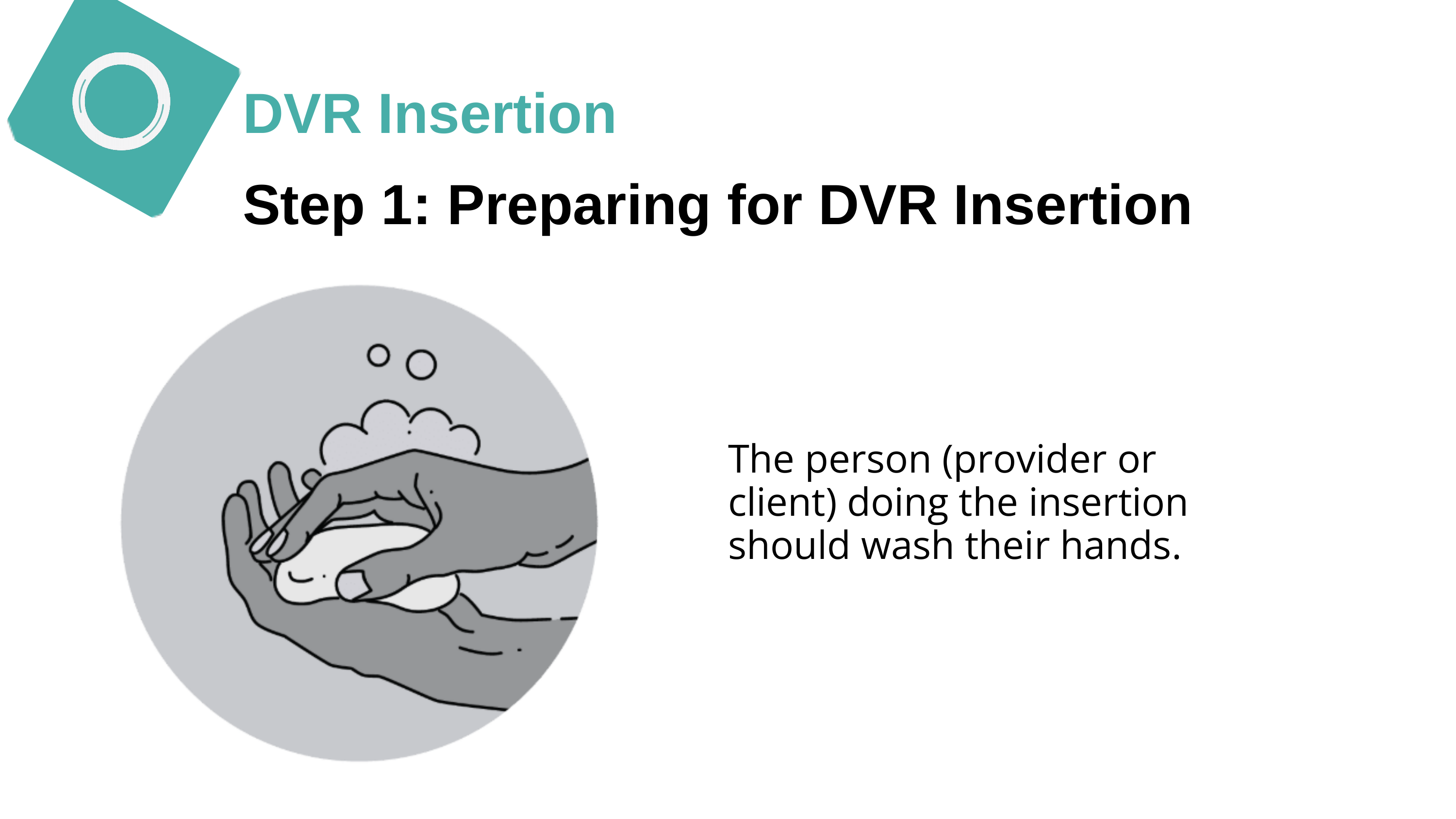

DVR Insertion
Step 1: Preparing for DVR Insertion

The person (provider or client) doing the insertion should wash their hands.